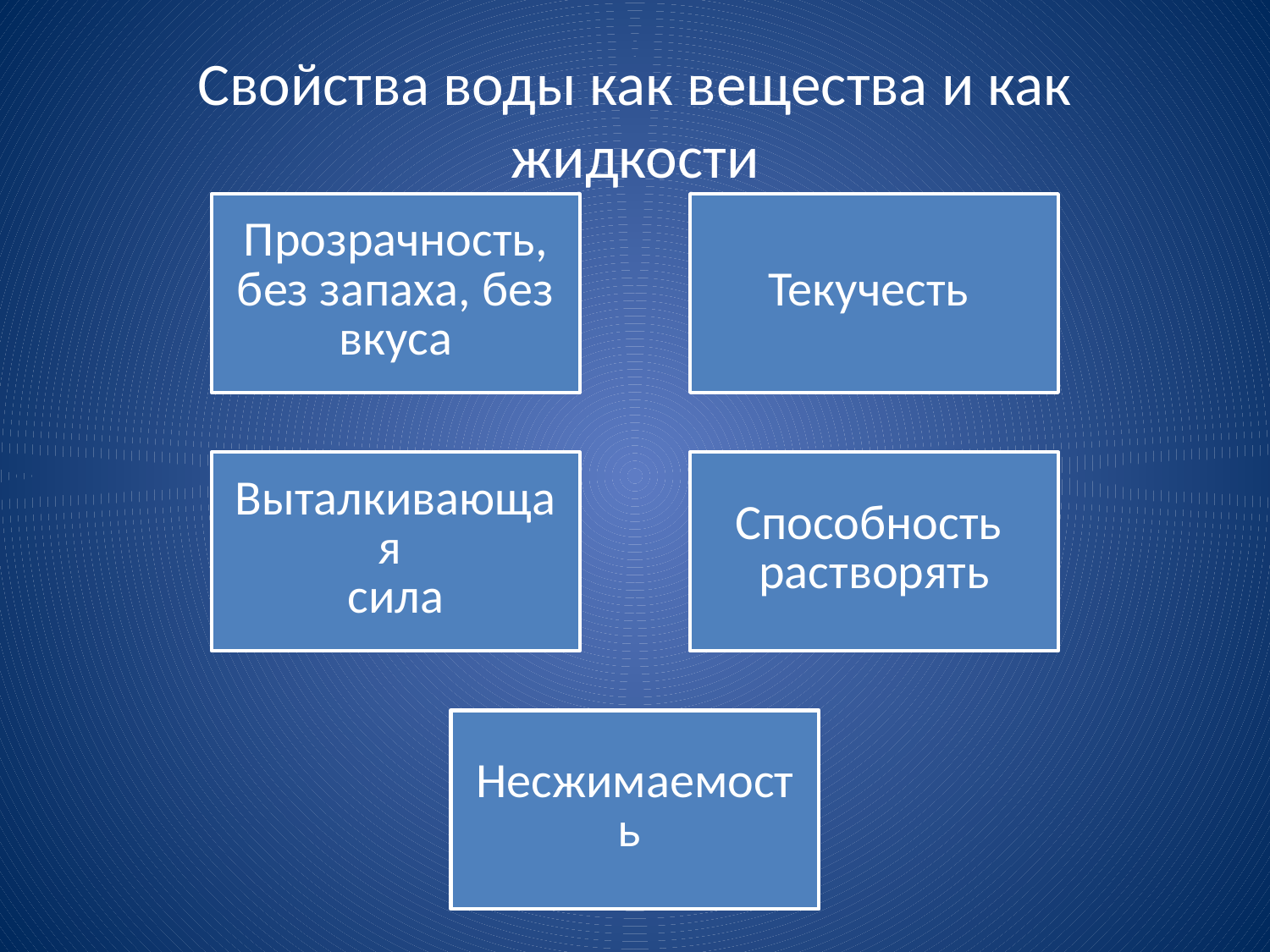

# Свойства воды как вещества и как жидкости
Прозрачность, без запаха, без вкуса
Текучесть
Выталкивающая
сила
Способность
растворять
Несжимаемость